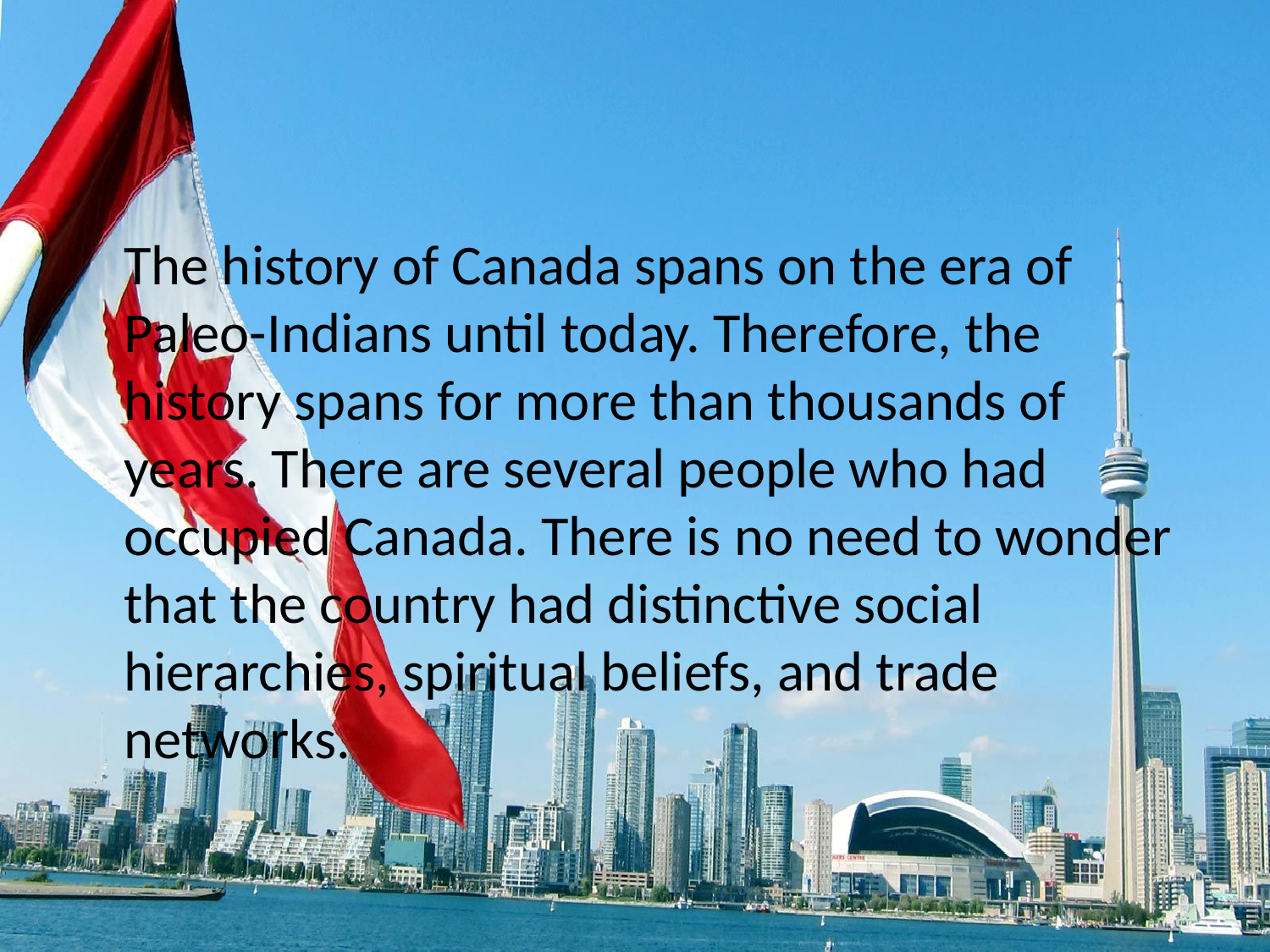

#
	The history of Canada spans on the era of Paleo-Indians until today. Therefore, the history spans for more than thousands of years. There are several people who had occupied Canada. There is no need to wonder that the country had distinctive social hierarchies, spiritual beliefs, and trade networks.